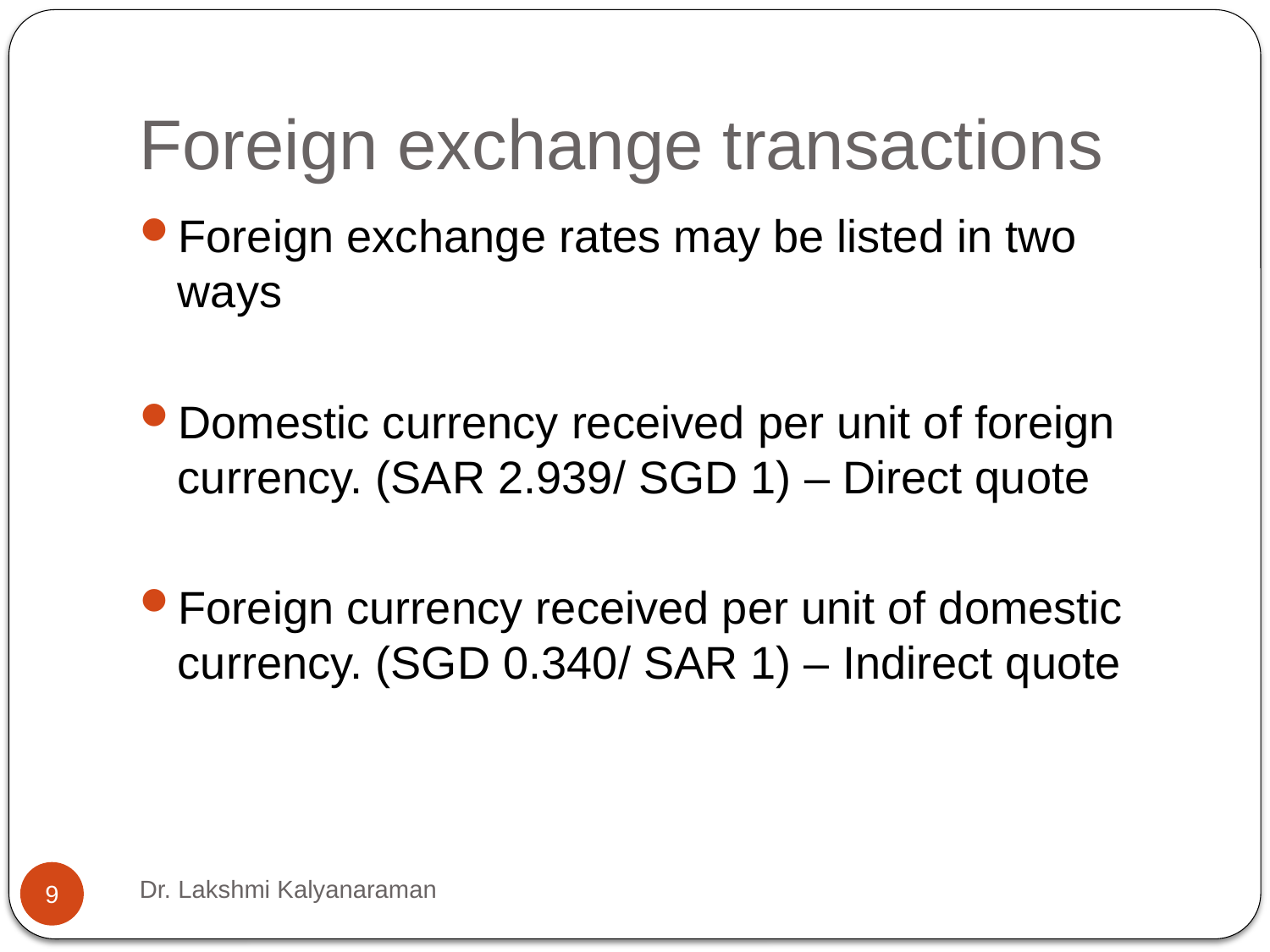

# Foreign exchange transactions
Foreign exchange rates may be listed in two ways

Domestic currency received per unit of foreign currency. (SAR 2.939/ SGD 1) – Direct quote

Foreign currency received per unit of domestic currency. (SGD 0.340/ SAR 1) – Indirect quote
Dr. Lakshmi Kalyanaraman
9